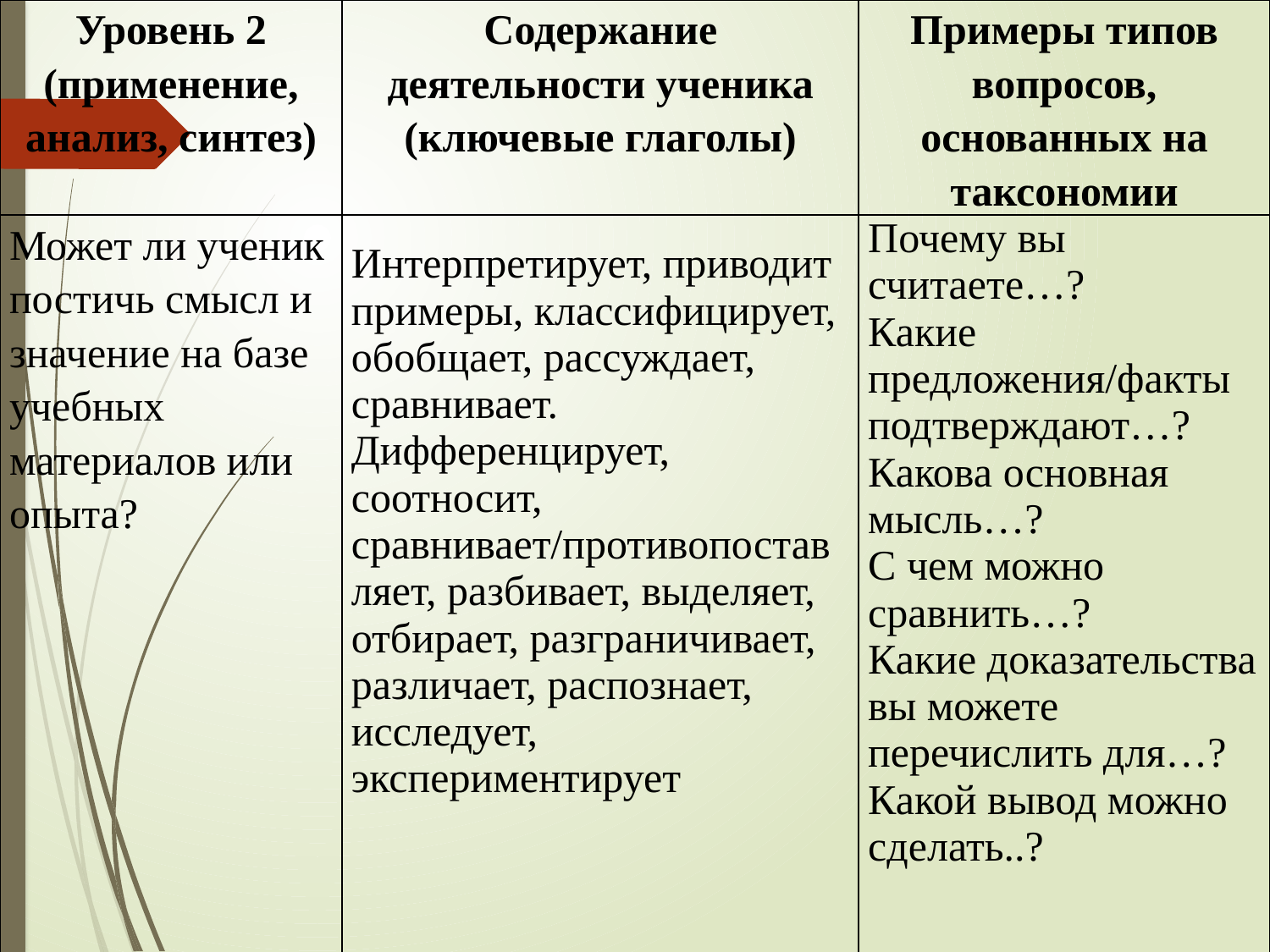

| Уровень 2 (применение, анализ, синтез) | Содержание деятельности ученика (ключевые глаголы) | Примеры типов вопросов, основанных на таксономии |
| --- | --- | --- |
| Может ли ученик постичь смысл и значение на базе учебных материалов или опыта? | Интерпретирует, приводит примеры, классифицирует, обобщает, рассуждает, сравнивает. Дифференцирует, соотносит, сравнивает/противопоставляет, разбивает, выделяет, отбирает, разграничивает, различает, распознает, исследует, экспериментирует | Почему вы считаете…? Какие предложения/факты подтверждают…? Какова основная мысль…? С чем можно сравнить…? Какие доказательства вы можете перечислить для…? Какой вывод можно сделать..? |